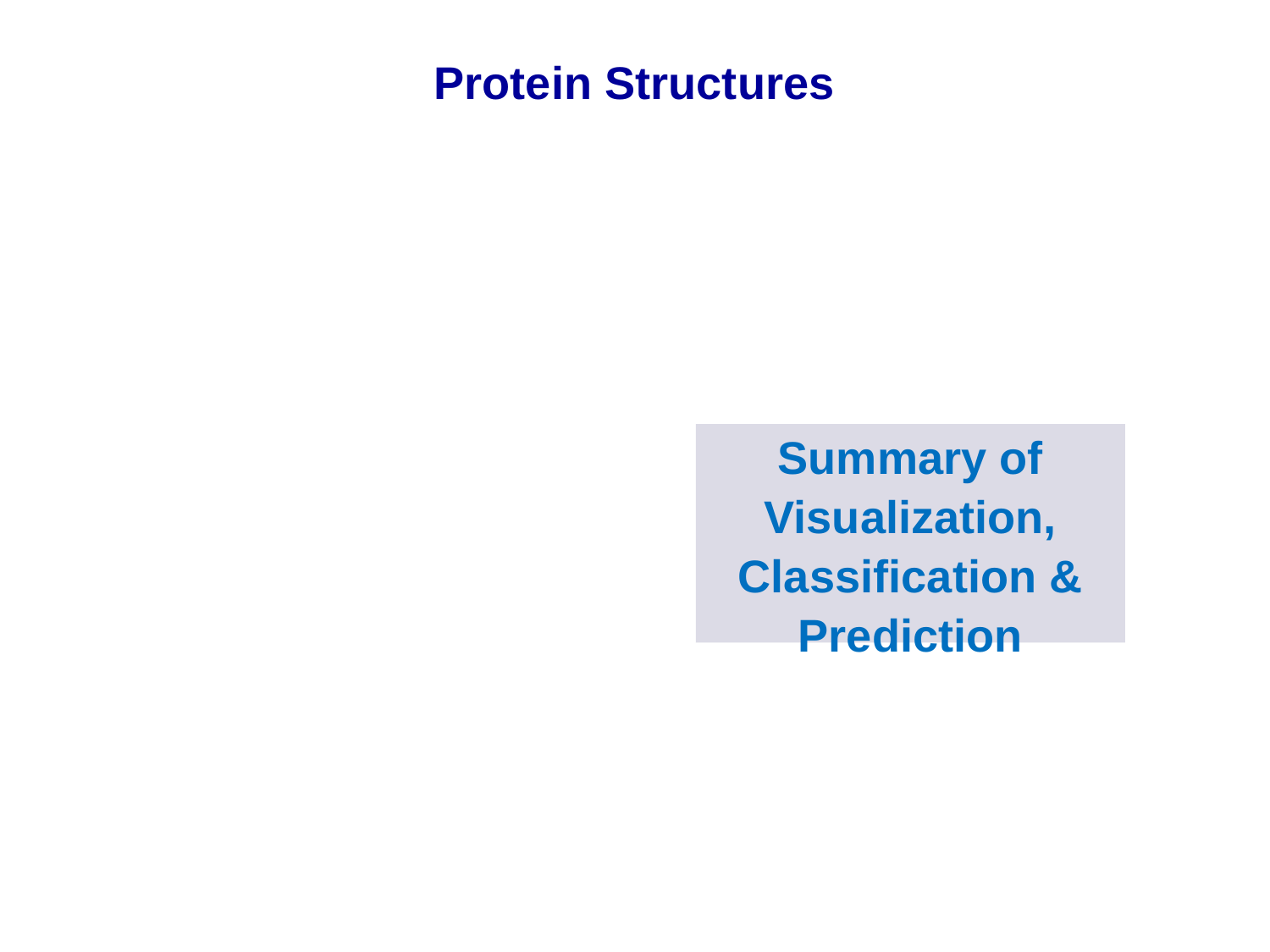

Protein Structures
Summary of Visualization, Classification & Prediction